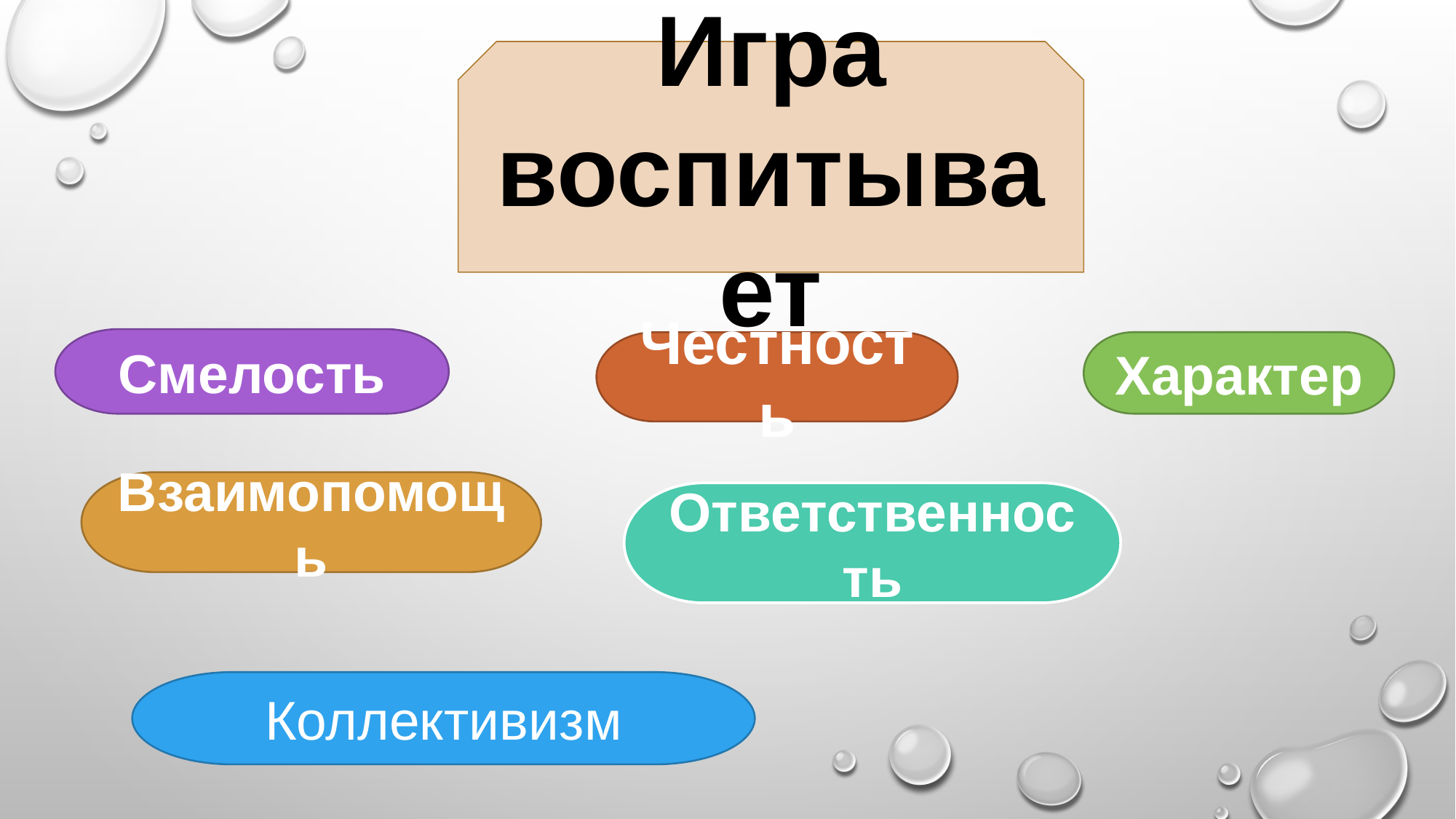

Игра
воспитывает
Смелость
Честность
Характер
Взаимопомощь
Ответственность
Коллективизм